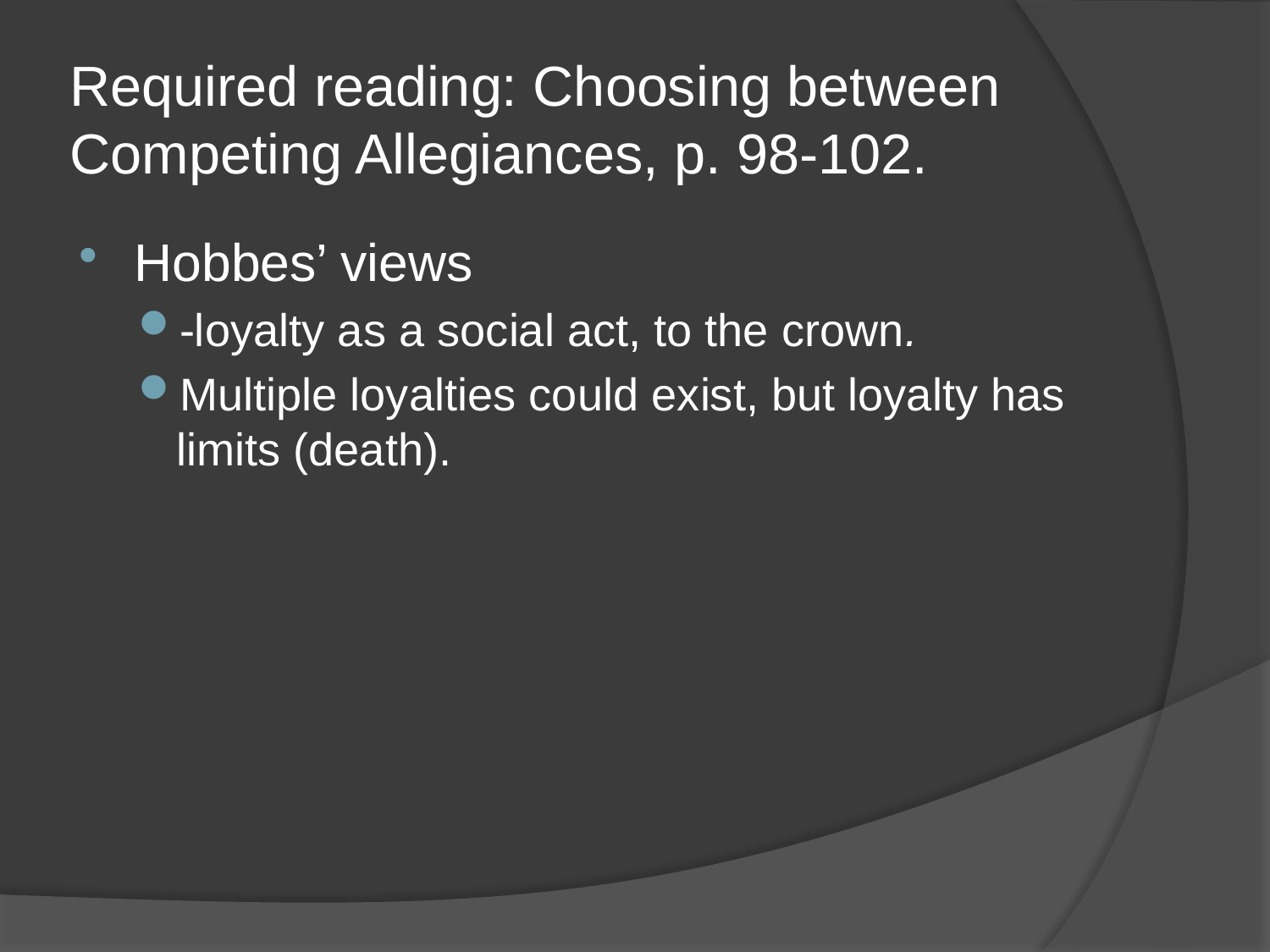

# Required reading: Choosing between Competing Allegiances, p. 98-102.
Hobbes’ views
-loyalty as a social act, to the crown.
Multiple loyalties could exist, but loyalty has limits (death).